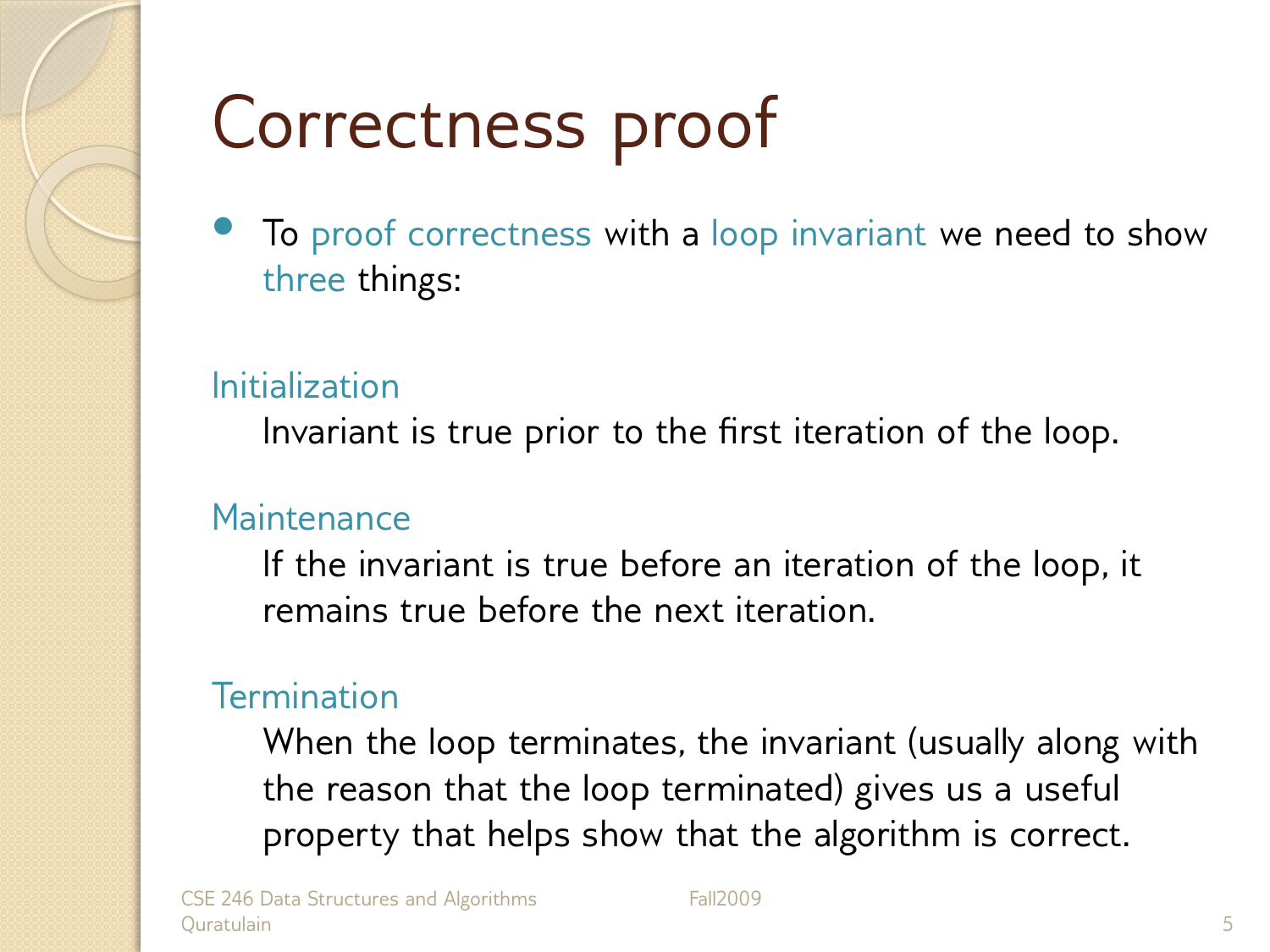

# Correctness proof
To proof correctness with a loop invariant we need to show three things:

Initialization
Invariant is true prior to the first iteration of the loop.

Maintenance
If the invariant is true before an iteration of the loop, it remains true before the next iteration.

Termination
When the loop terminates, the invariant (usually along with the reason that the loop terminated) gives us a useful property that helps show that the algorithm is correct.

CSE 246 Data Structures and Algorithms                        Fall2009                                                         Quratulain
5